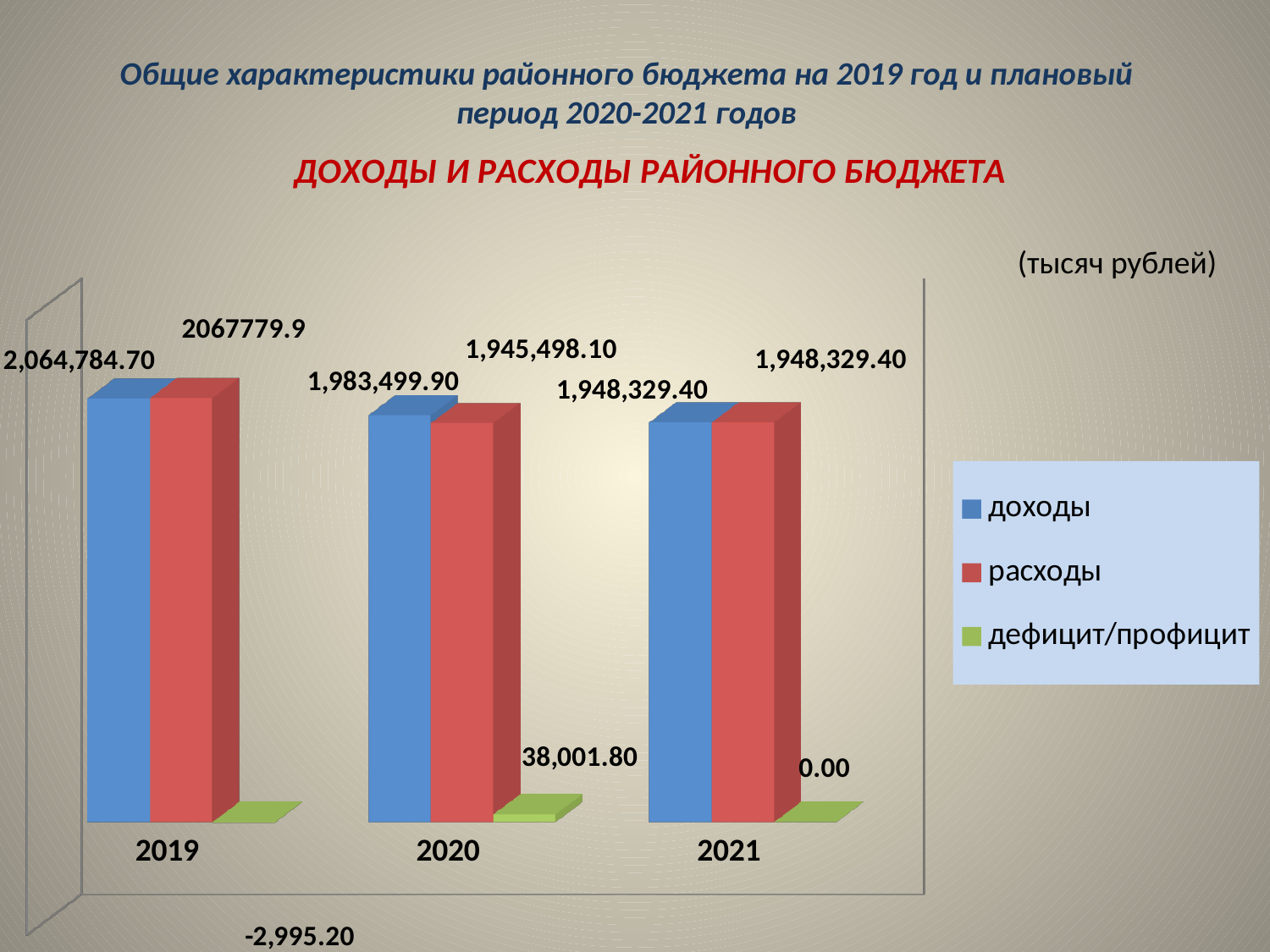

# Общие характеристики районного бюджета на 2019 год и плановый период 2020-2021 годов

[unsupported chart]

(тысяч рублей)